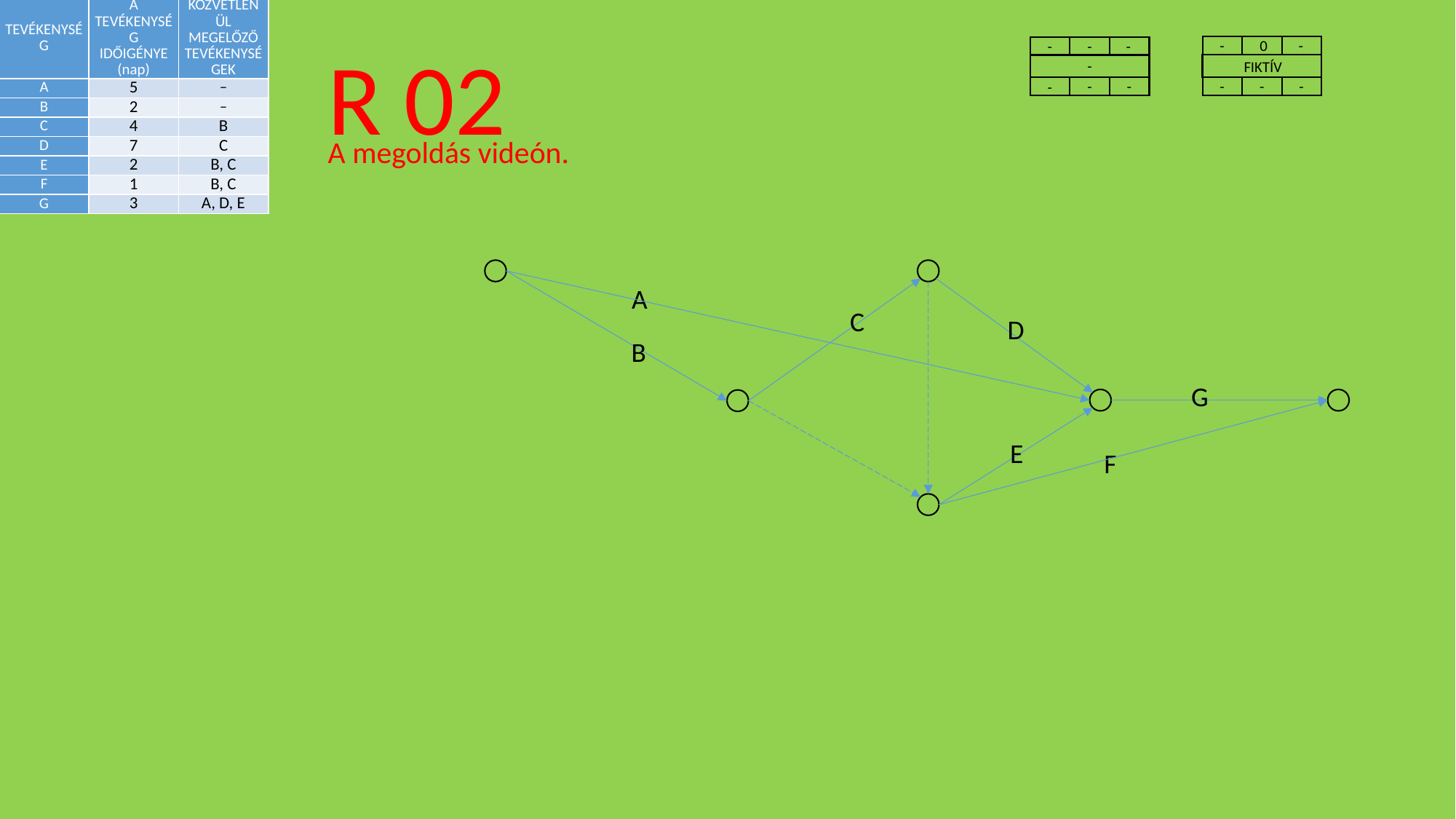

| TEVÉKENYSÉG | A TEVÉKENYSÉG IDŐIGÉNYE (nap) | KÖZVETLENÜL MEGELŐZŐ TEVÉKENYSÉGEK |
| --- | --- | --- |
| A | 5 | – |
| B | 2 | – |
| C | 4 | B |
| D | 7 | C |
| E | 2 | B, C |
| F | 1 | B, C |
| G | 3 | A, D, E |
R 02
-
0
-

FIKTÍV
-
-
-
-
-
-

-
-
-
-
A megoldás videón.

A
C
D
B
G

E
F